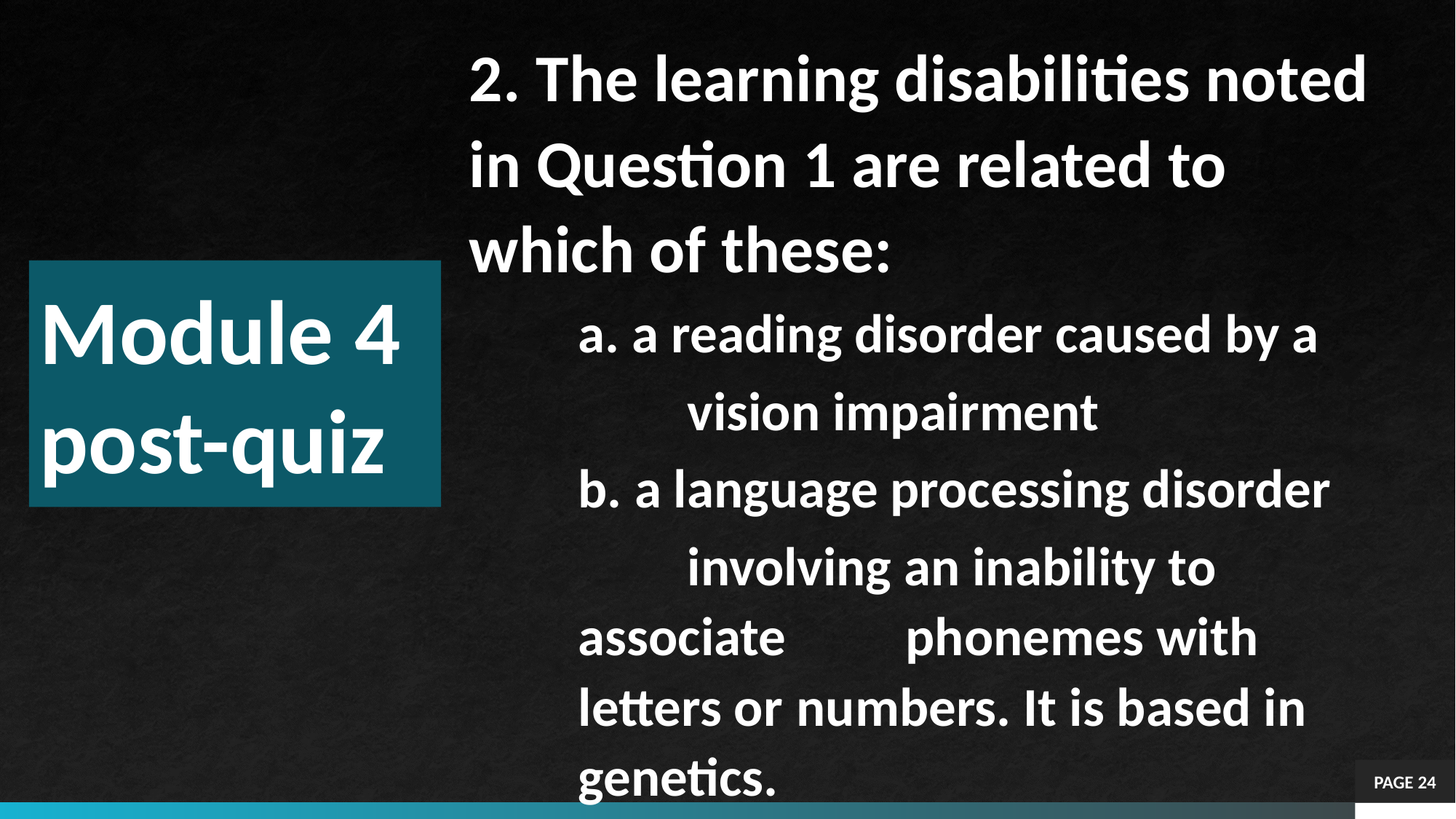

2. The learning disabilities noted in Question 1 are related to which of these:
 a reading disorder caused by a
	vision impairment
b. a language processing disorder
	involving an inability to associate 	phonemes with letters or 	numbers. It is based in genetics.

# Module 4 post-quiz
PAGE 24